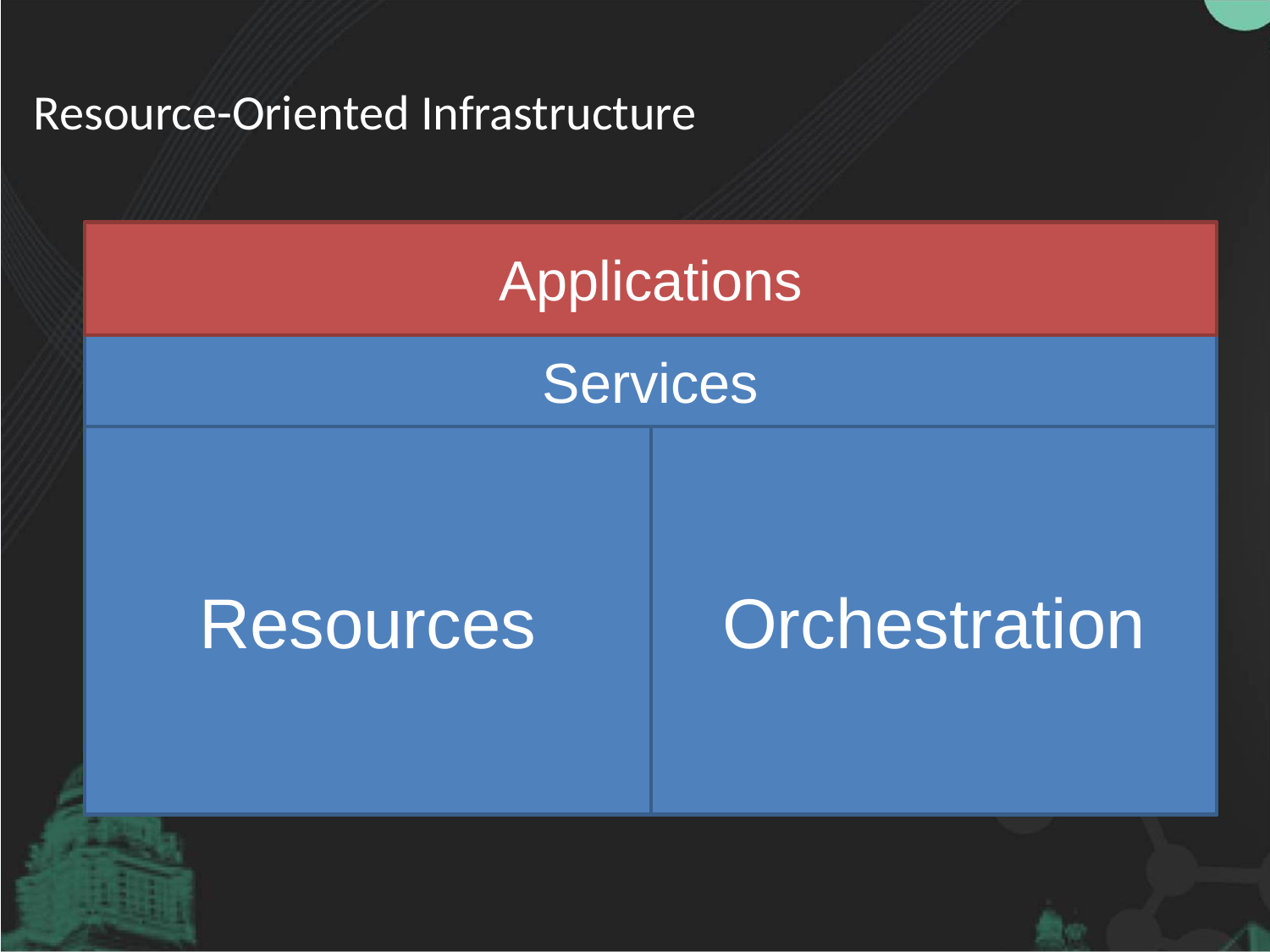

# Resource-Oriented Infrastructure
Applications

Services
Resources
Orchestration